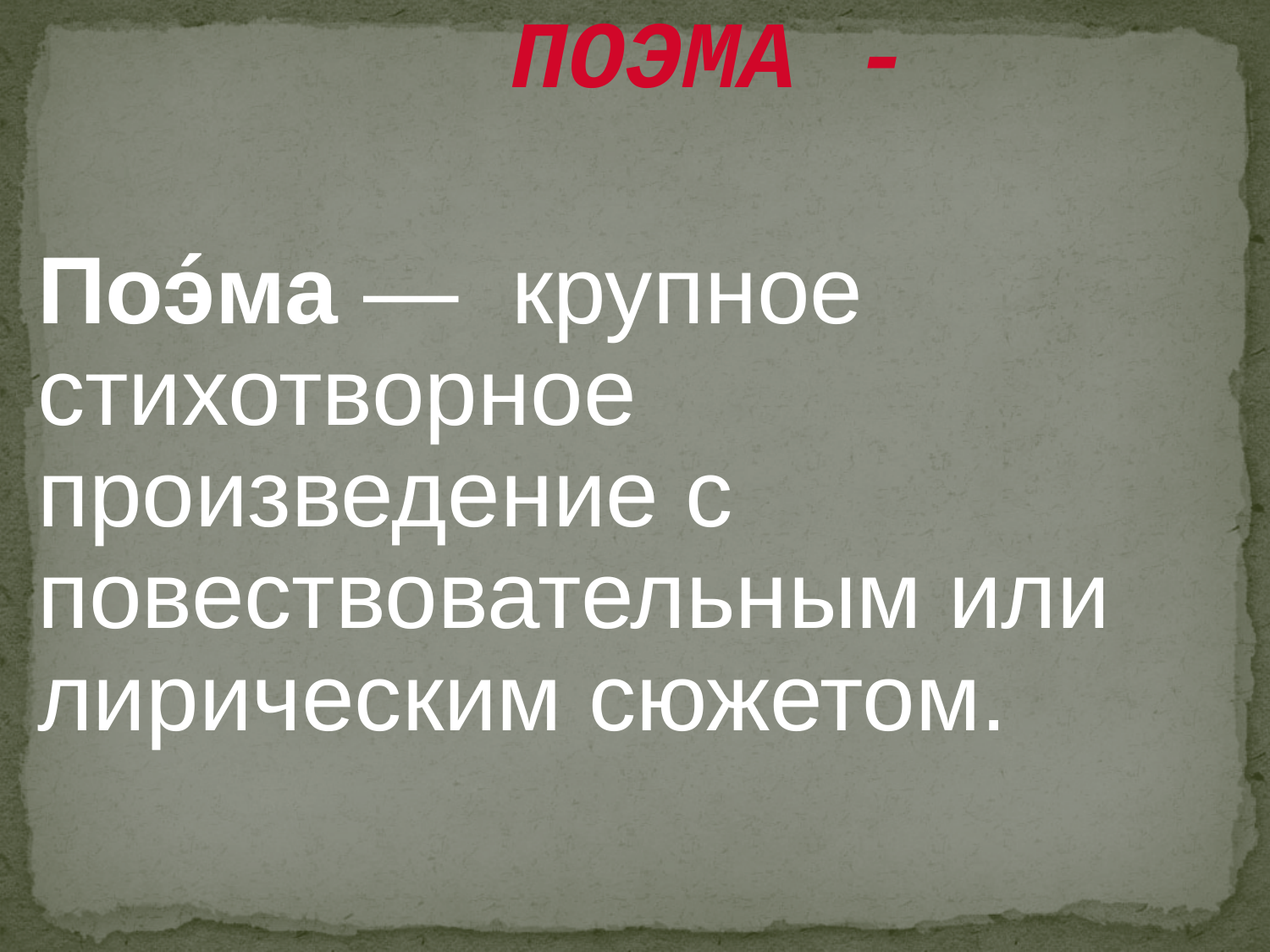

ПОЭМА -
Поэ́ма —  крупное стихотворное произведение с повествовательным или лирическим сюжетом.